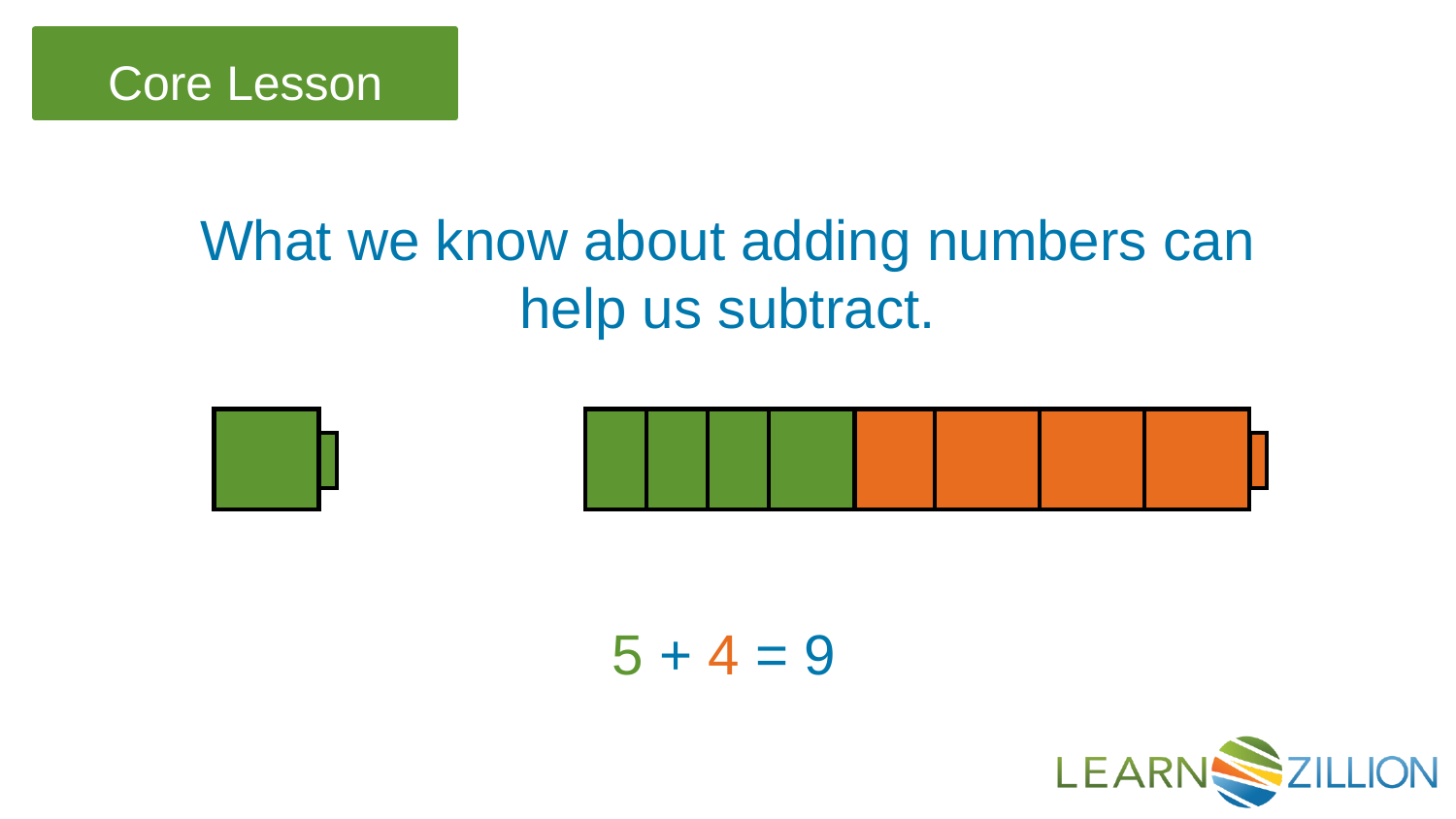

What we know about adding numbers can help us subtract.

5 + 4 = 9